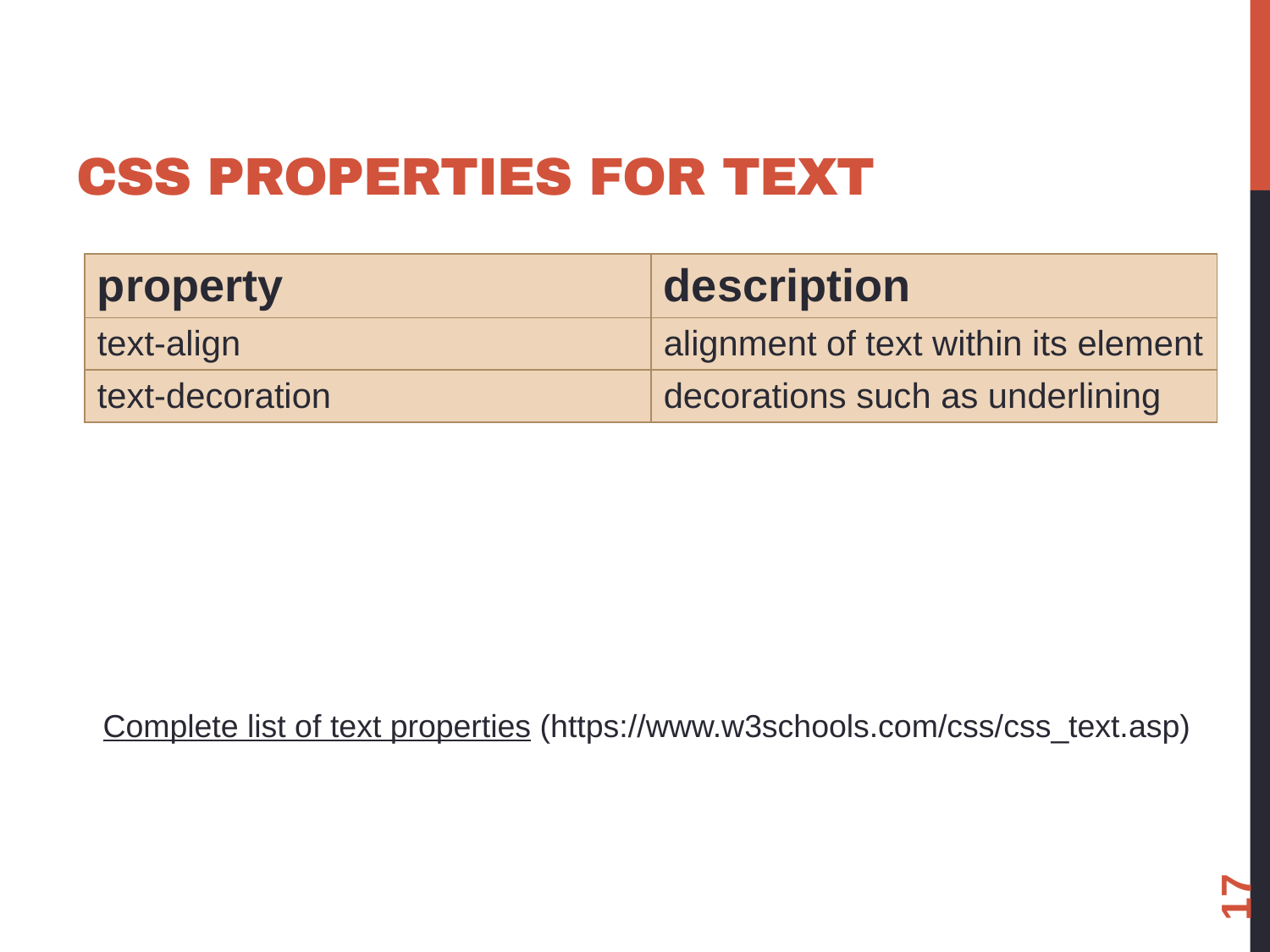

# CSS properties for text
| property | description |
| --- | --- |
| text-align | alignment of text within its element |
| text-decoration | decorations such as underlining |
Complete list of text properties (https://www.w3schools.com/css/css_text.asp)
17